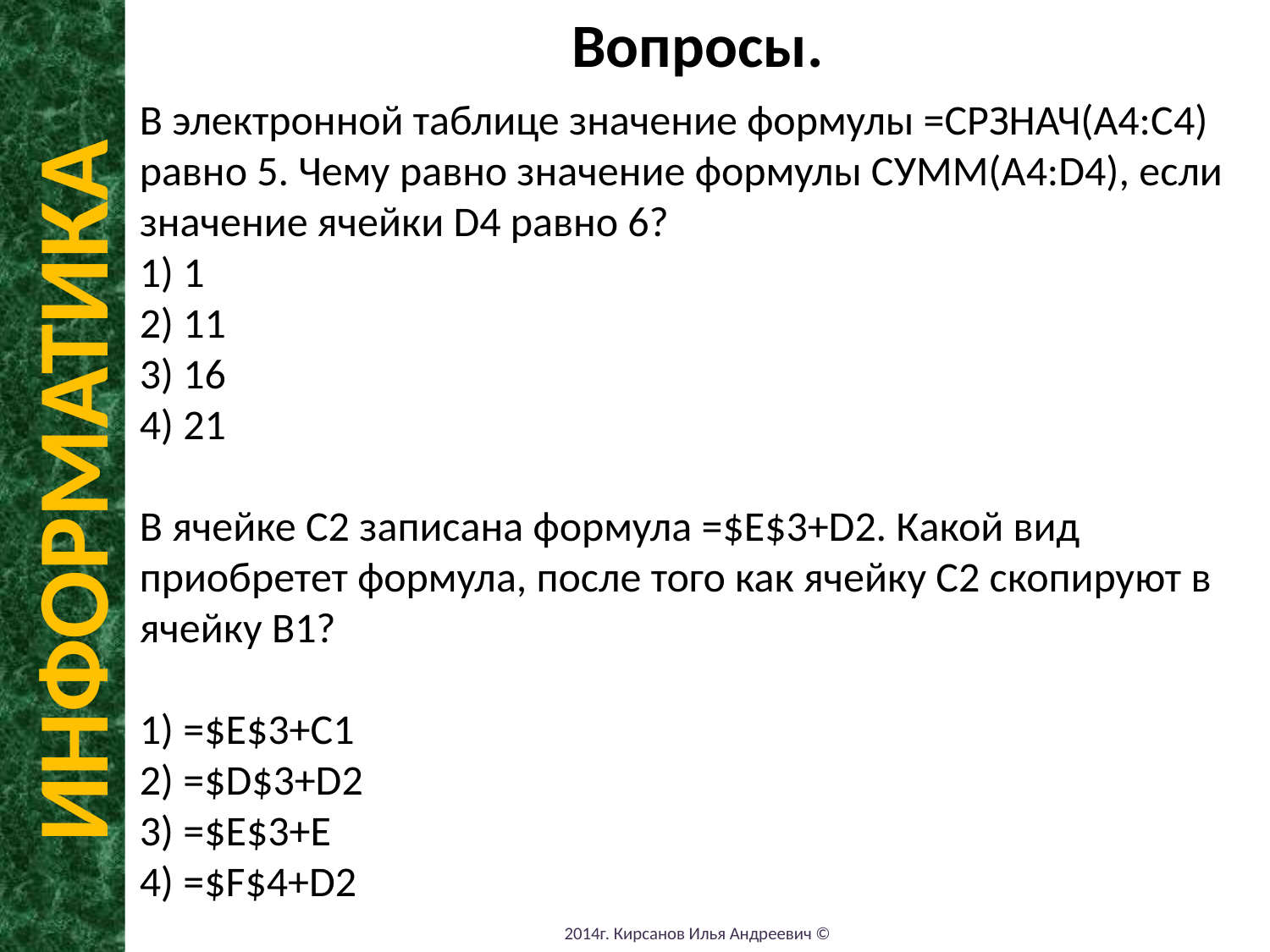

Вопросы.

В электронной таблице значение формулы =СРЗНАЧ(А4:С4) равно 5. Чему равно значение формулы СУММ(А4:D4), если значение ячейки D4 равно 6?
1) 1
2) 11
3) 16
4) 21

В ячейке C2 записана формула =$E$3+D2. Какой вид приобретет формула, после того как ячейку C2 скопируют в ячейку B1?

1) =$E$3+C1
2) =$D$3+D2
3) =$E$3+E
4) =$F$4+D2

ИНФОРМАТИКА
2014г. Кирсанов Илья Андреевич ©